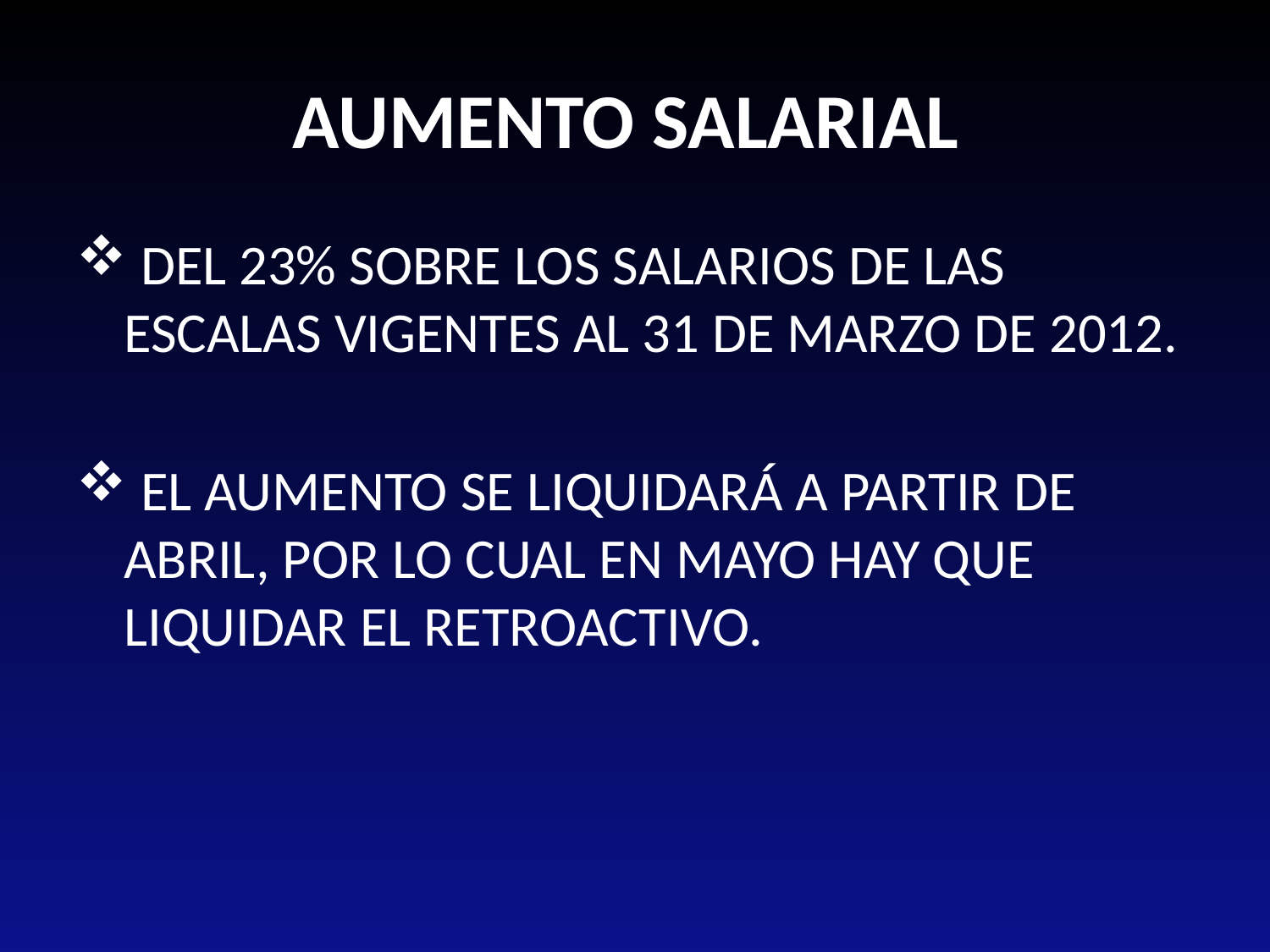

# AUMENTO SALARIAL
 DEL 23% SOBRE LOS SALARIOS DE LAS ESCALAS VIGENTES AL 31 DE MARZO DE 2012.

 EL AUMENTO SE LIQUIDARÁ A PARTIR DE ABRIL, POR LO CUAL EN MAYO HAY QUE LIQUIDAR EL RETROACTIVO.